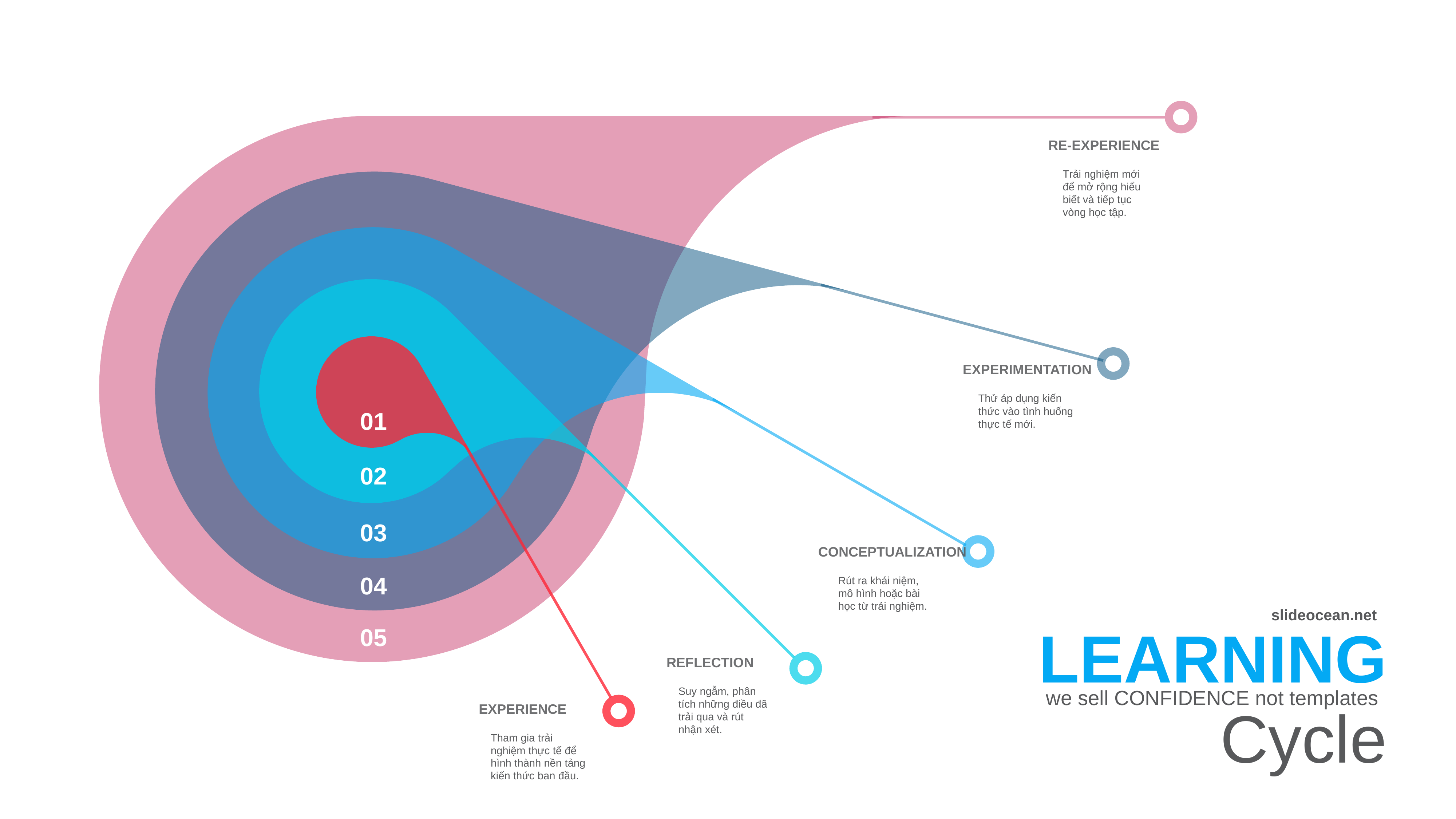

RE-EXPERIENCE
Trải nghiệm mới để mở rộng hiểu biết và tiếp tục vòng học tập.

EXPERIMENTATION

Thử áp dụng kiến thức vào tình huống thực tế mới.
01

02

03
CONCEPTUALIZATION
04
Rút ra khái niệm, mô hình hoặc bài học từ trải nghiệm.
slideocean.net
LEARNING
Cycle
05
REFLECTION
we sell CONFIDENCE not templates
Suy ngẫm, phân tích những điều đã trải qua và rút nhận xét.
EXPERIENCE
Tham gia trải nghiệm thực tế để hình thành nền tảng kiến thức ban đầu.